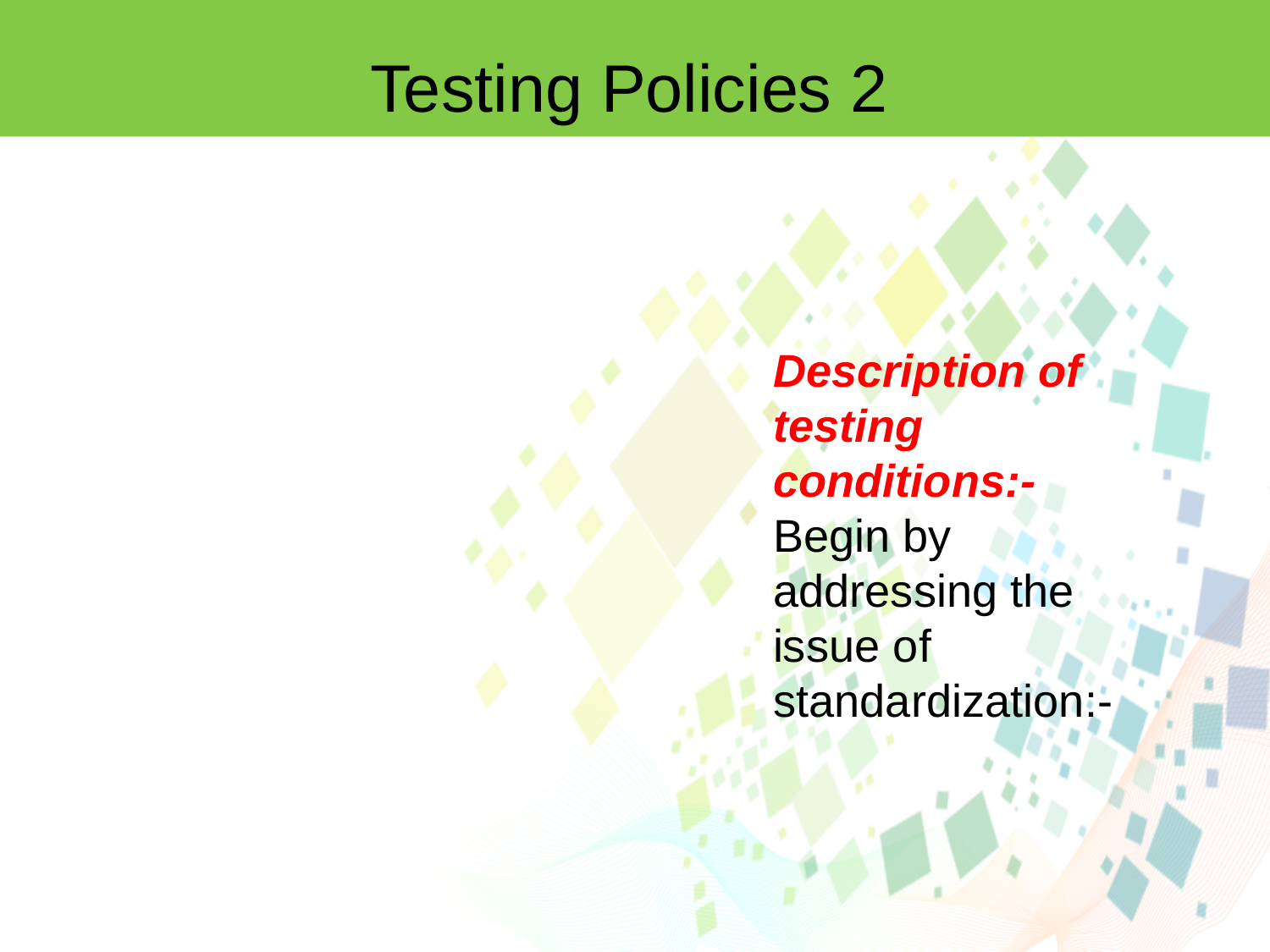

Testing Policies 2
Description of testing conditions:-
Begin by addressing the issue of standardization:-